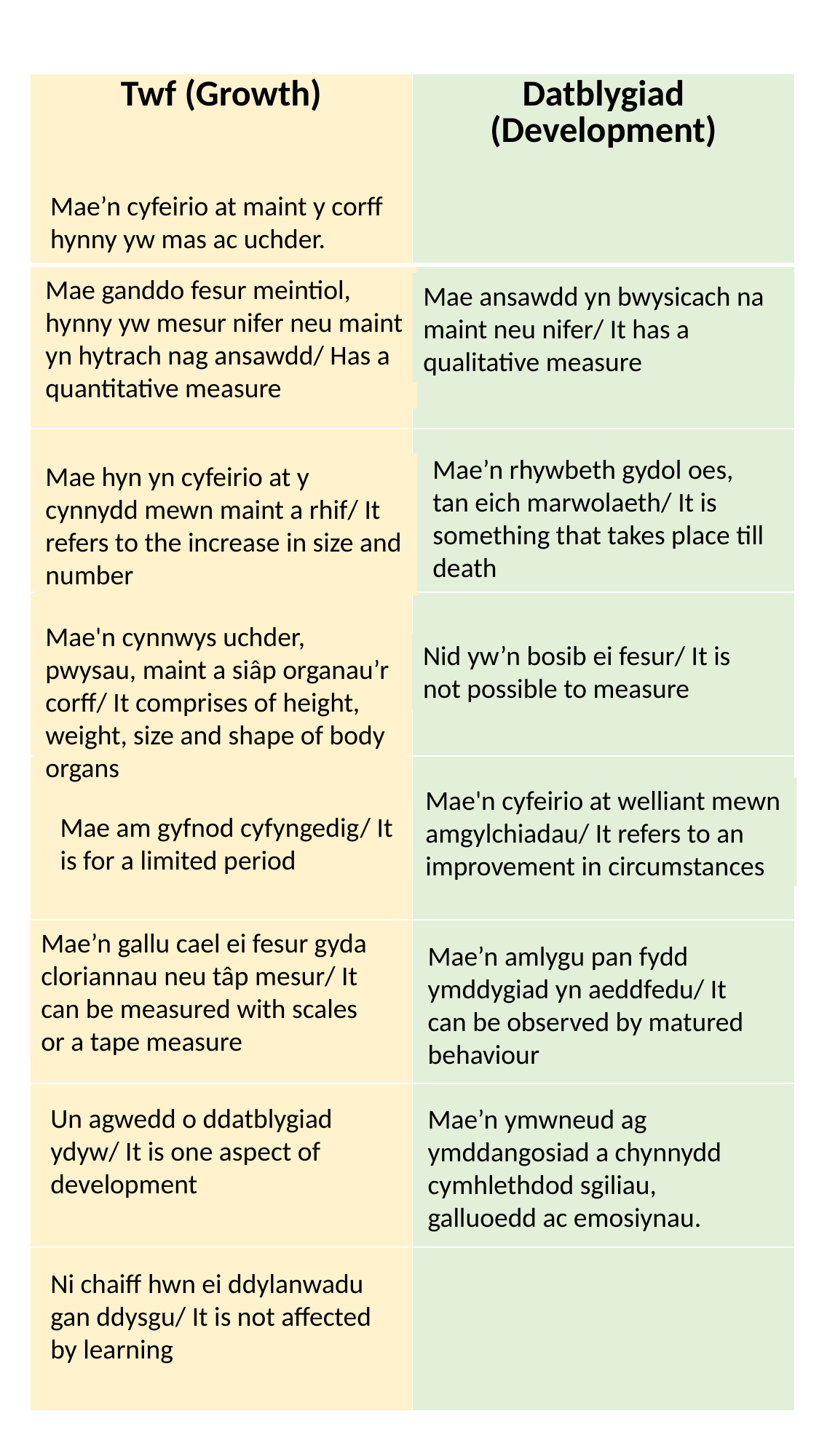

| Twf (Growth) | Datblygiad (Development) |
| --- | --- |
|  |  |
|  |  |
|  |  |
|  |  |
|  |  |
|  |  |
|  |  |
Mae’n cyfeirio at maint y corff hynny yw mas ac uchder.
Mae ganddo fesur meintiol, hynny yw mesur nifer neu maint yn hytrach nag ansawdd/ Has a quantitative measure
Mae ansawdd yn bwysicach na maint neu nifer/ It has a qualitative measure
Mae’n rhywbeth gydol oes, tan eich marwolaeth/ It is something that takes place till death
Mae hyn yn cyfeirio at y cynnydd mewn maint a rhif/ It refers to the increase in size and number
Mae'n cynnwys uchder, pwysau, maint a siâp organau’r corff/ It comprises of height, weight, size and shape of body organs
Nid yw’n bosib ei fesur/ It is not possible to measure
Mae'n cyfeirio at welliant mewn amgylchiadau/ It refers to an improvement in circumstances
Mae am gyfnod cyfyngedig/ It is for a limited period
Mae’n gallu cael ei fesur gyda cloriannau neu tâp mesur/ It can be measured with scales or a tape measure
Mae’n amlygu pan fydd ymddygiad yn aeddfedu/ It can be observed by matured behaviour
Un agwedd o ddatblygiad ydyw/ It is one aspect of development
Mae’n ymwneud ag ymddangosiad a chynnydd cymhlethdod sgiliau, galluoedd ac emosiynau.
Ni chaiff hwn ei ddylanwadu gan ddysgu/ It is not affected by learning